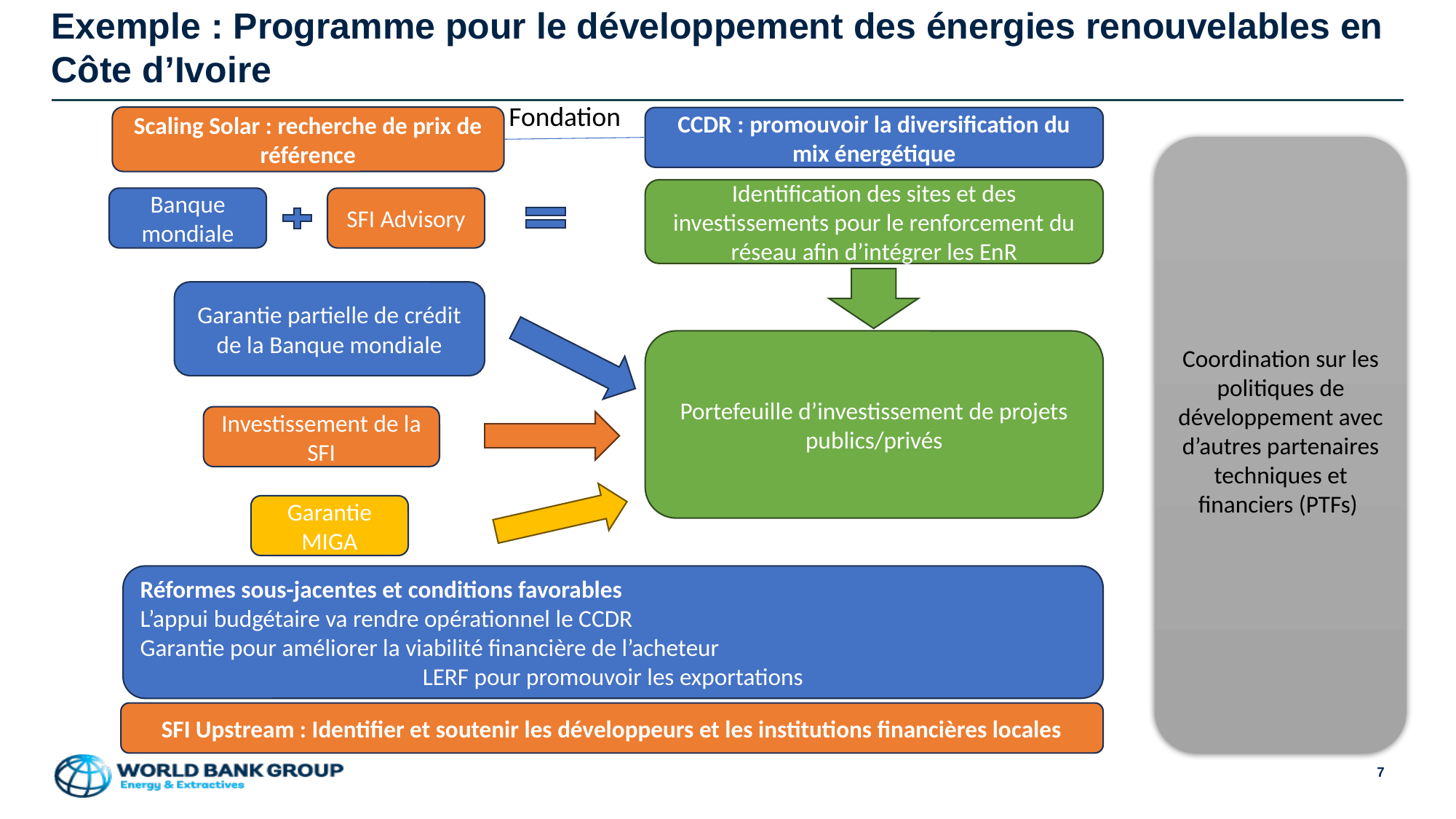

# Exemple : Programme pour le développement des énergies renouvelables en Côte d’Ivoire
Fondation
Scaling Solar : recherche de prix de référence
CCDR : promouvoir la diversification du mix énergétique
Coordination sur les politiques de développement avec d’autres partenaires techniques et financiers (PTFs)

Identification des sites et des investissements pour le renforcement du réseau afin d’intégrer les EnR
Banque mondiale
SFI Advisory

Garantie partielle de crédit de la Banque mondiale

Portefeuille d’investissement de projets publics/privés

Investissement de la SFI

Garantie MIGA
Réformes sous-jacentes et conditions favorables
L’appui budgétaire va rendre opérationnel le CCDR
Garantie pour améliorer la viabilité financière de l’acheteur
LERF pour promouvoir les exportations
SFI Upstream : Identifier et soutenir les développeurs et les institutions financières locales
7